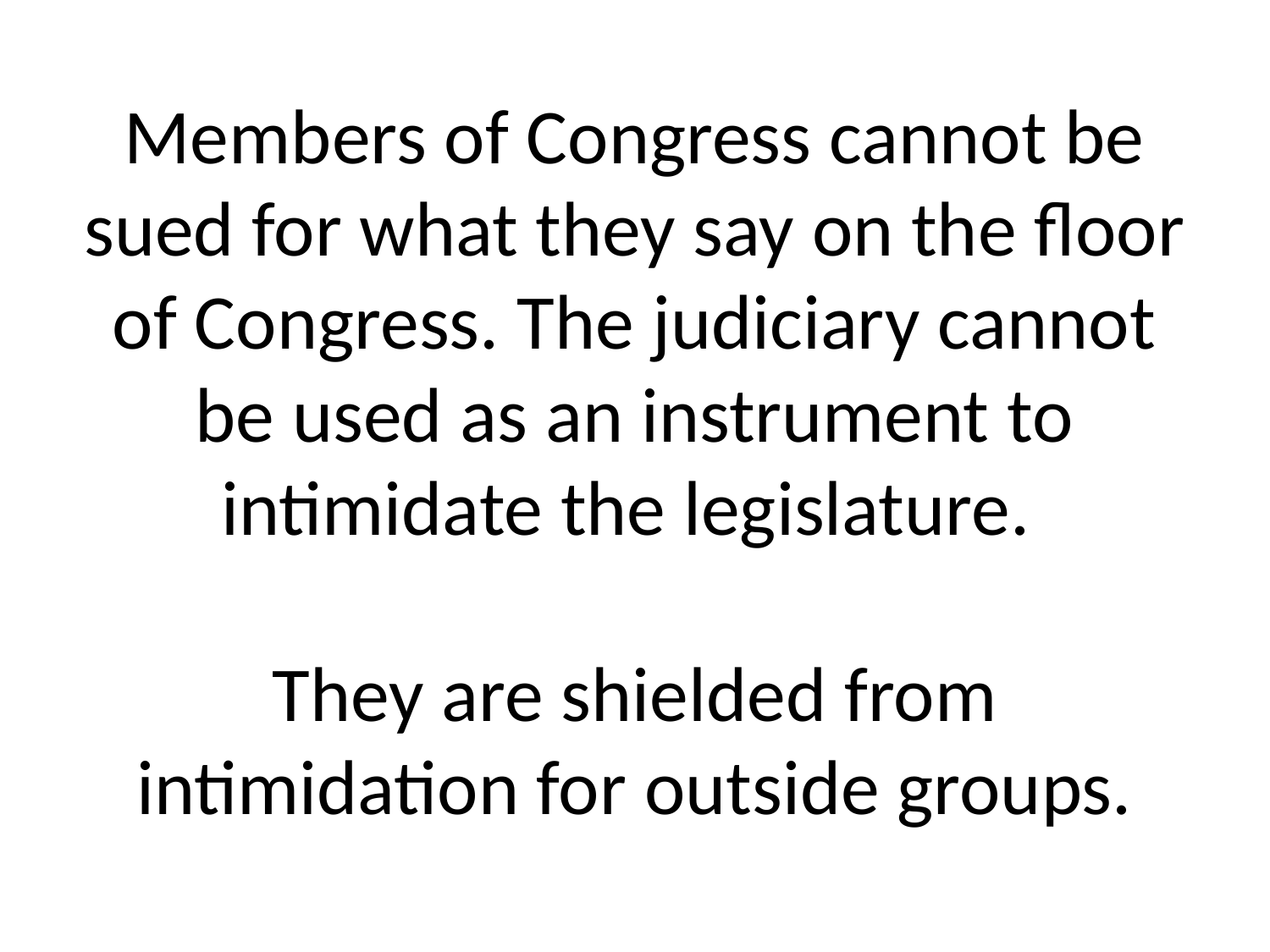

# Members of Congress cannot be sued for what they say on the floor of Congress. The judiciary cannot be used as an instrument to intimidate the legislature. They are shielded from intimidation for outside groups.